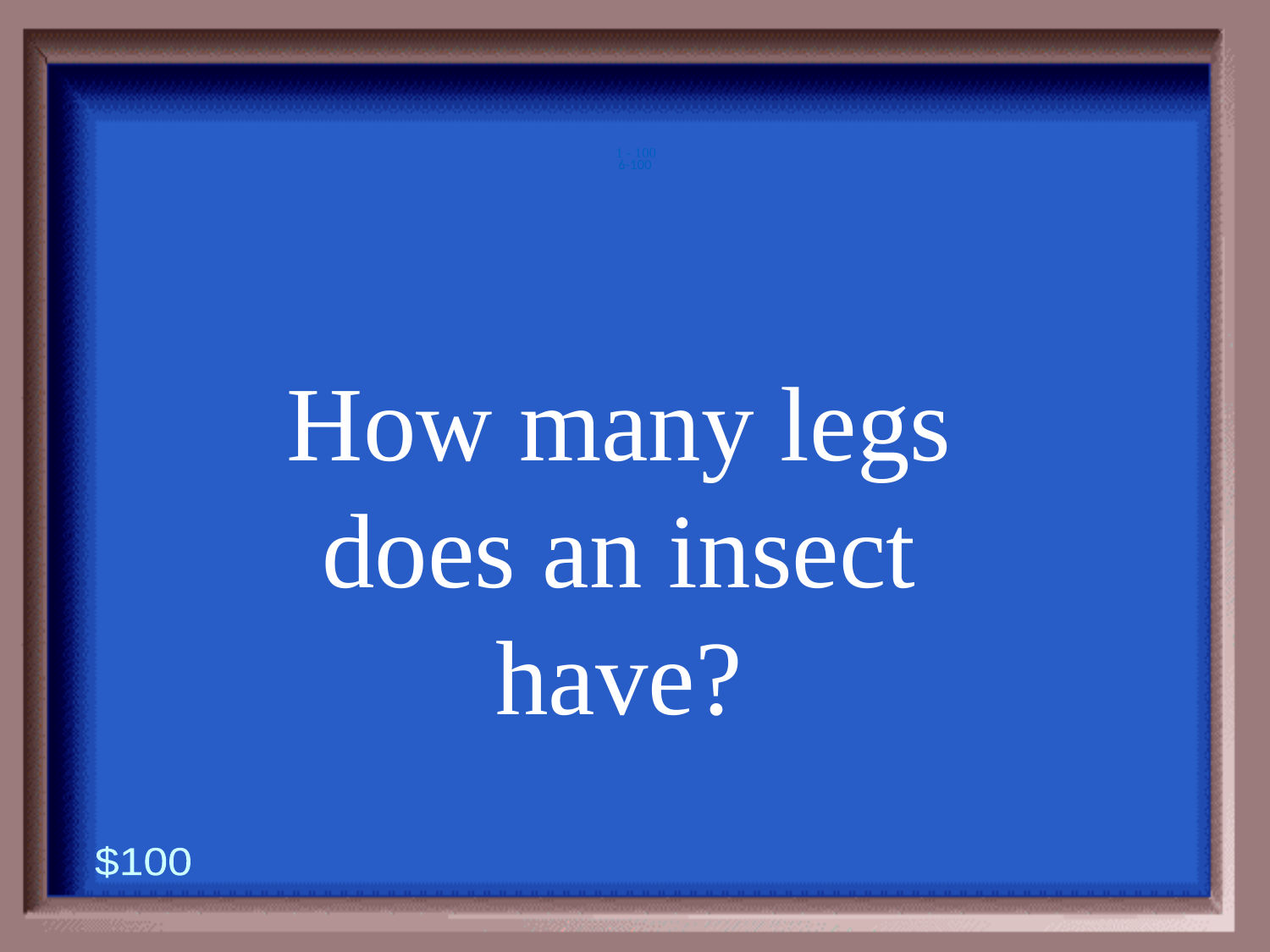

6-100
1 - 100

How many legs does an insect have?
$100